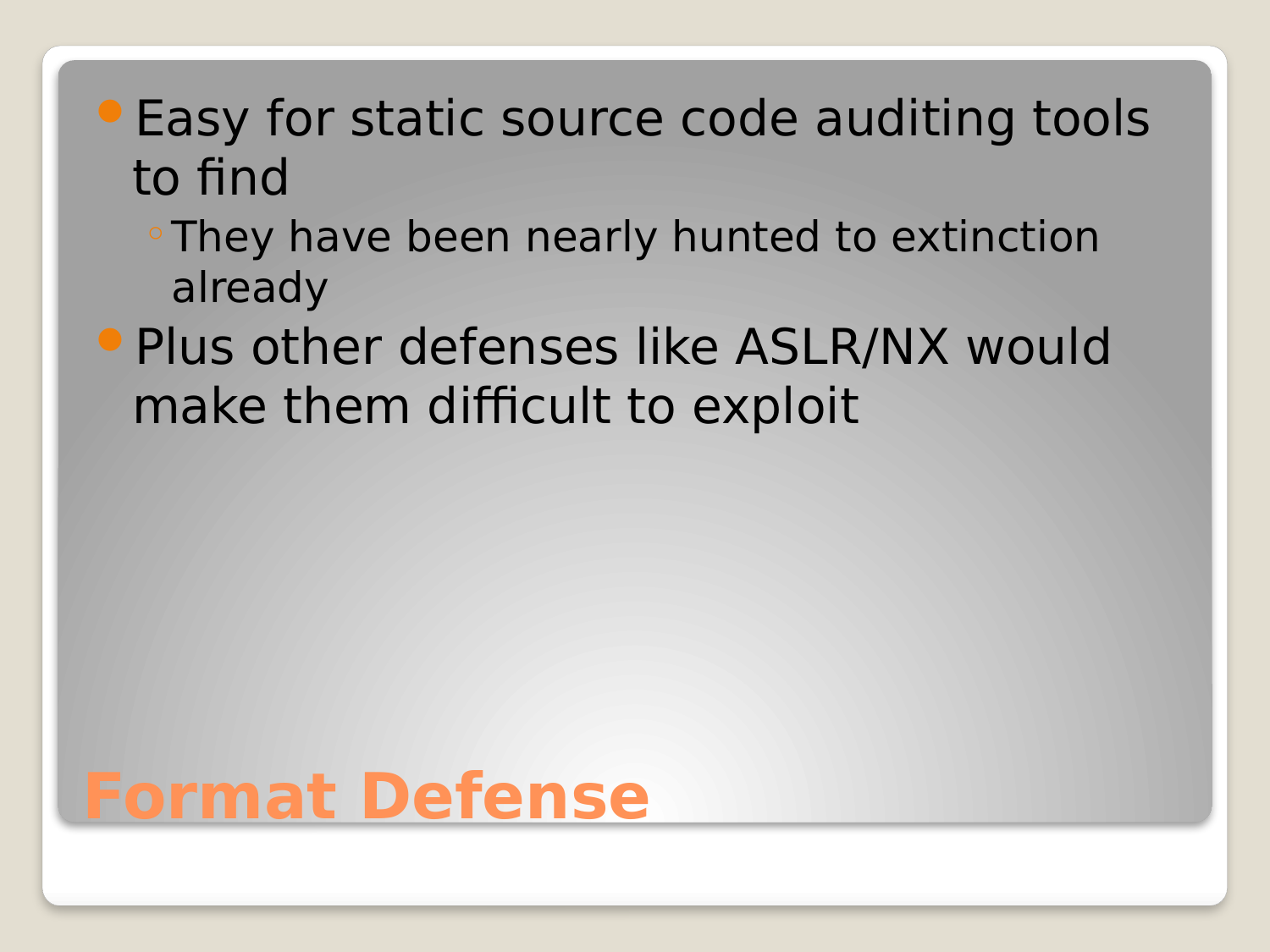

Easy for static source code auditing tools to find
They have been nearly hunted to extinction already
Plus other defenses like ASLR/NX would make them difficult to exploit
# Format Defense